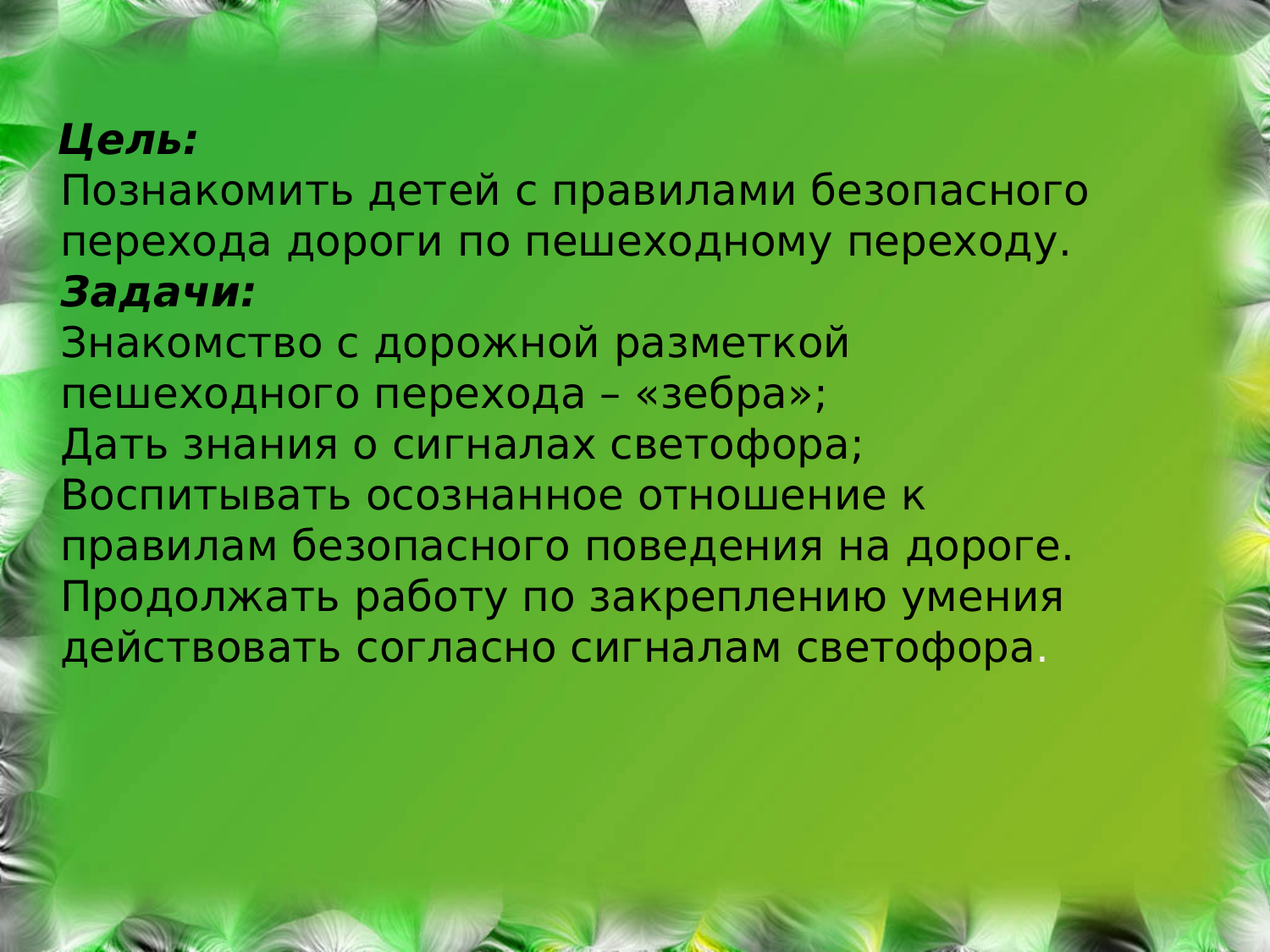

Цель:
Познакомить детей с правилами безопасного перехода дороги по пешеходному переходу.
Задачи:
Знакомство с дорожной разметкой пешеходного перехода – «зебра»;
Дать знания о сигналах светофора;
Воспитывать осознанное отношение к правилам безопасного поведения на дороге.
Продолжать работу по закреплению умения действовать согласно сигналам светофора.